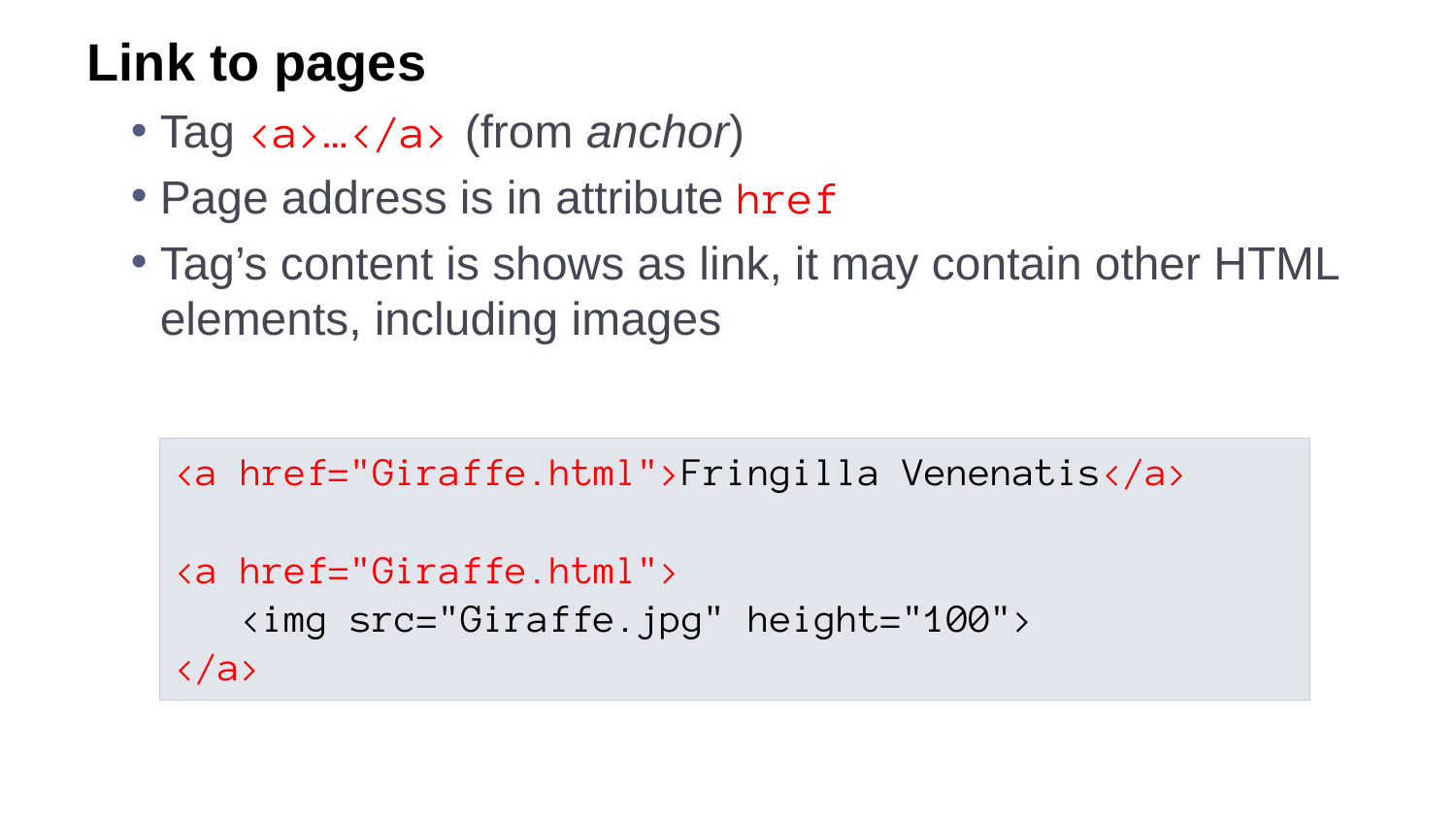

Link to pages
Tag <a>…</a> (from anchor)
Page address is in attribute href
Tag’s content is shows as link, it may contain other HTML elements, including images

<a href="Giraffe.html">Fringilla Venenatis</a>

<a href="Giraffe.html">
   <img src="Giraffe.jpg" height="100">
</a>